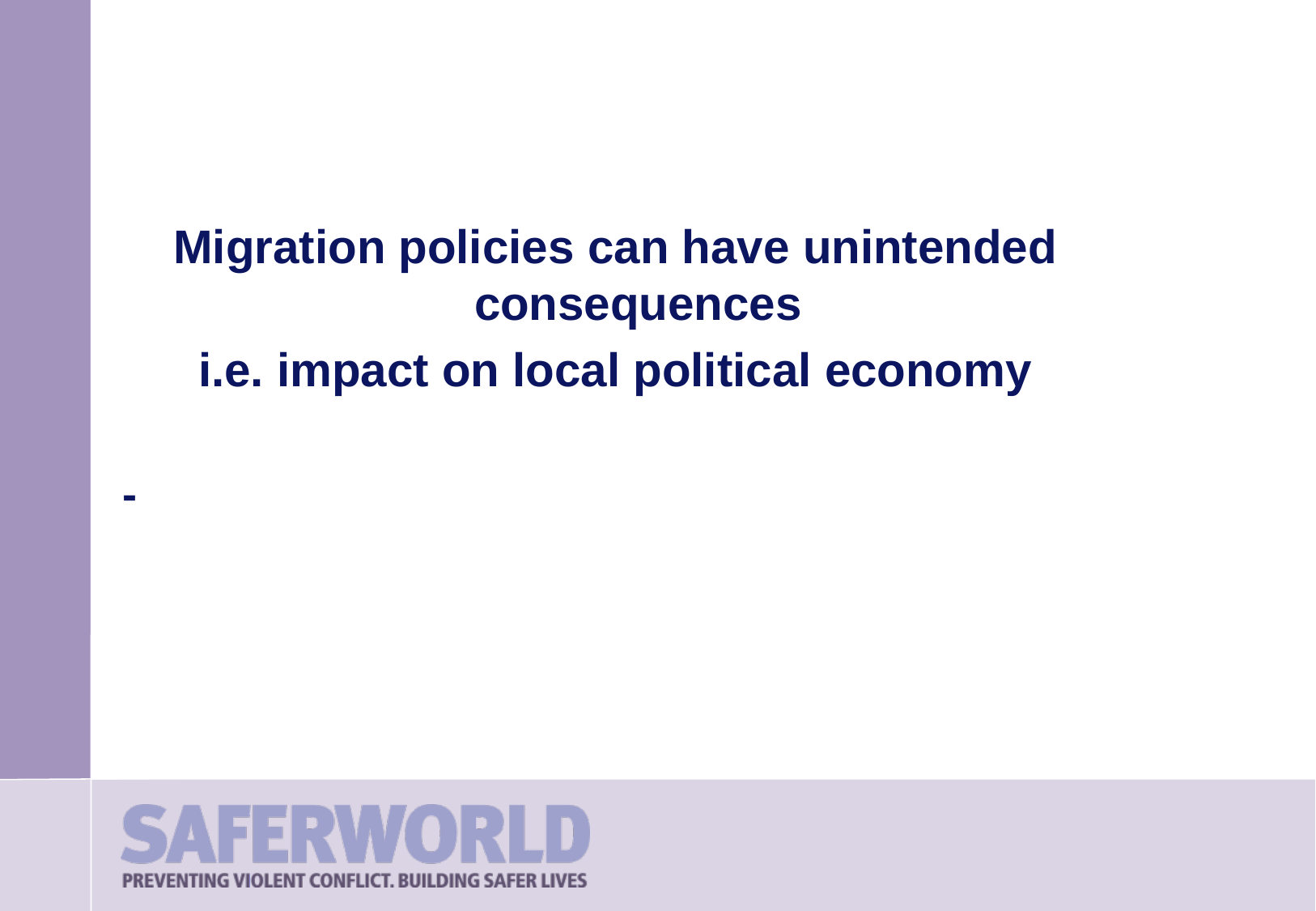

#
Migration policies can have unintended consequences
i.e. impact on local political economy

-